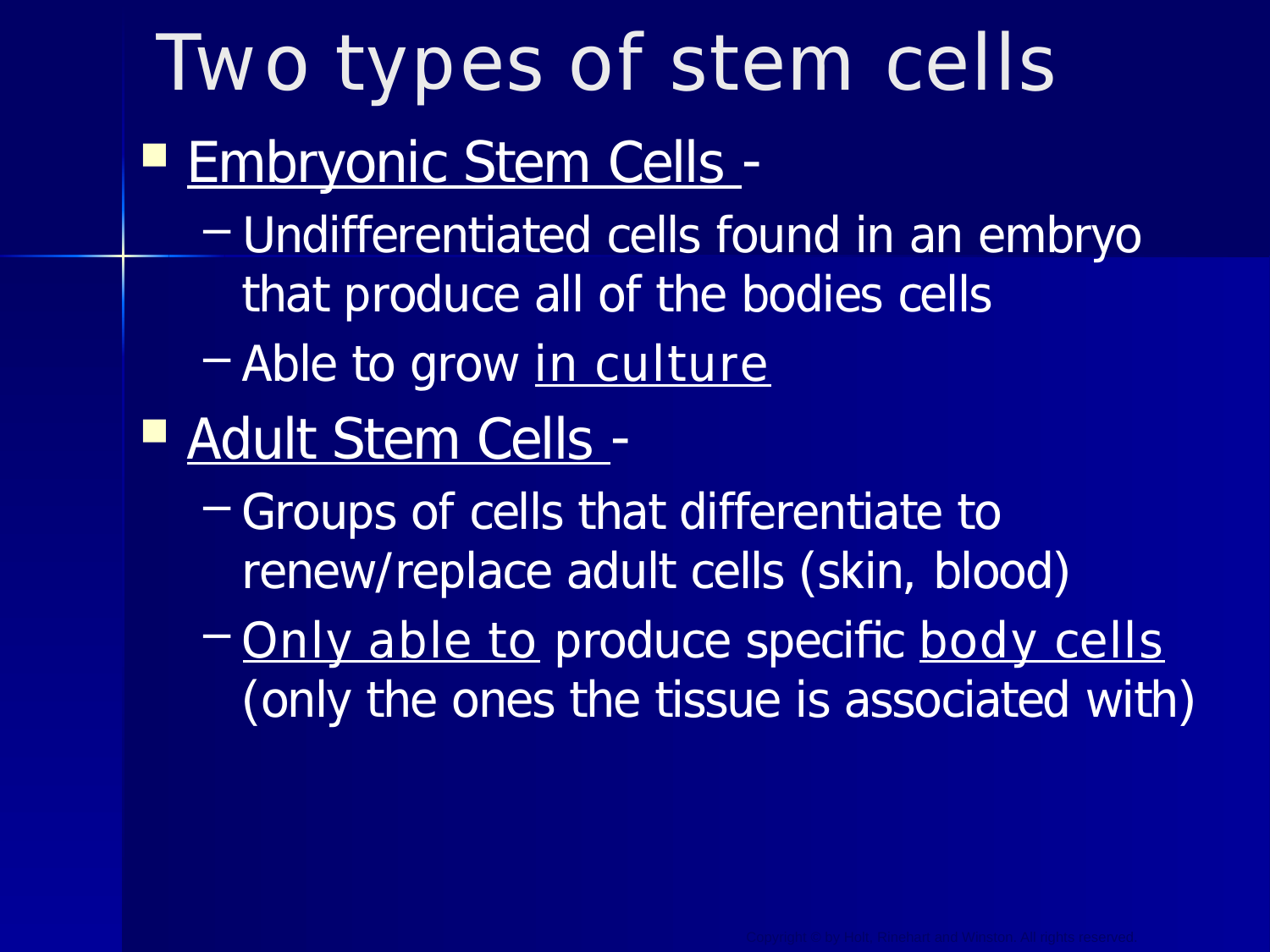

# Two types of stem cells
Embryonic Stem Cells -
Undifferentiated cells found in an embryo that produce all of the bodies cells
Able to grow in culture
Adult Stem Cells -
Groups of cells that differentiate to renew/replace adult cells (skin, blood)
Only able to produce specific body cells (only the ones the tissue is associated with)